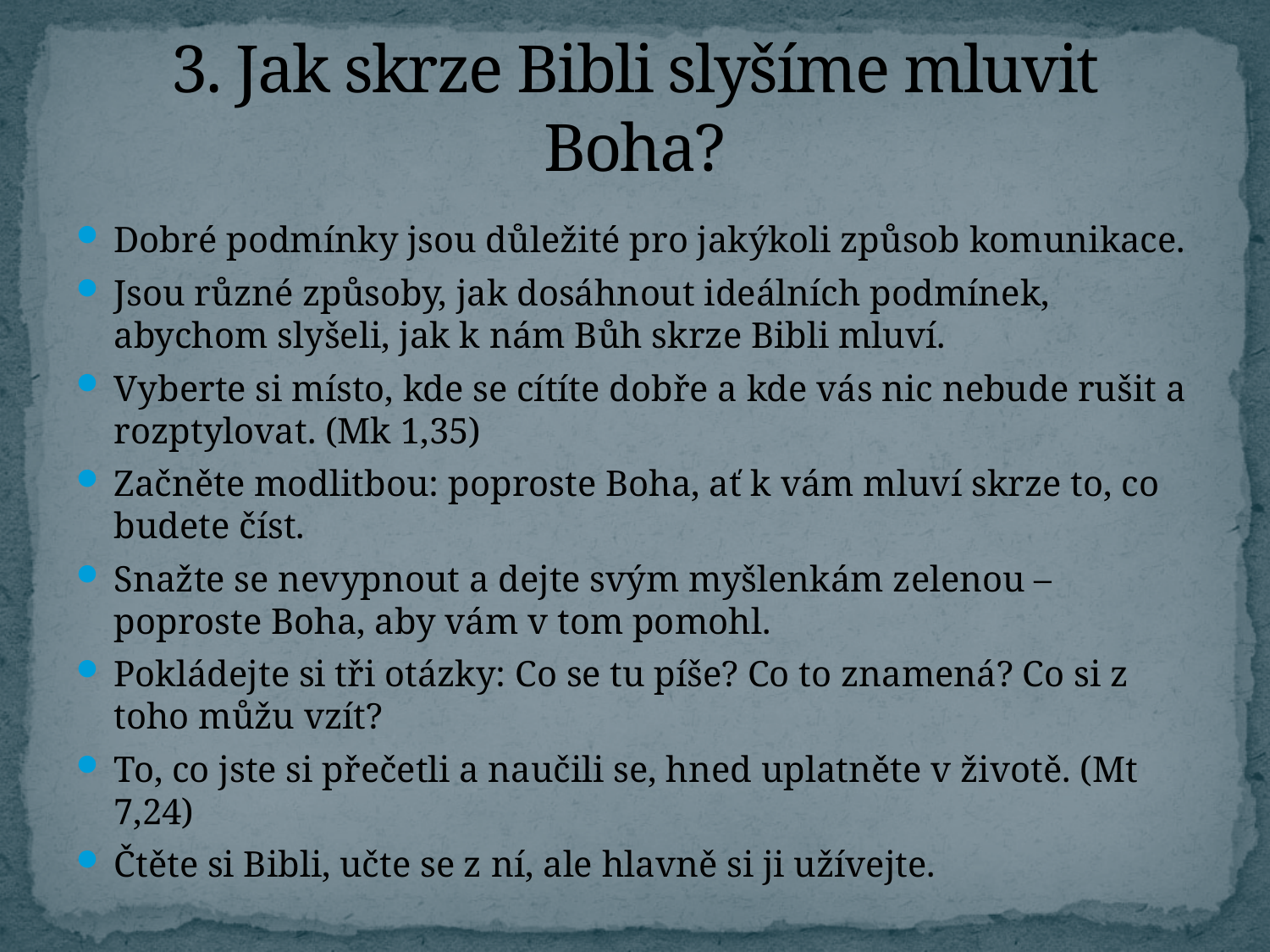

# 3. Jak skrze Bibli slyšíme mluvit Boha?
Dobré podmínky jsou důležité pro jakýkoli způsob komunikace.
Jsou různé způsoby, jak dosáhnout ideálních podmínek, abychom slyšeli, jak k nám Bůh skrze Bibli mluví.
Vyberte si místo, kde se cítíte dobře a kde vás nic nebude rušit a rozptylovat. (Mk 1,35)
Začněte modlitbou: poproste Boha, ať k vám mluví skrze to, co budete číst.
Snažte se nevypnout a dejte svým myšlenkám zelenou – poproste Boha, aby vám v tom pomohl.
Pokládejte si tři otázky: Co se tu píše? Co to znamená? Co si z toho můžu vzít?
To, co jste si přečetli a naučili se, hned uplatněte v životě. (Mt 7,24)
Čtěte si Bibli, učte se z ní, ale hlavně si ji užívejte.